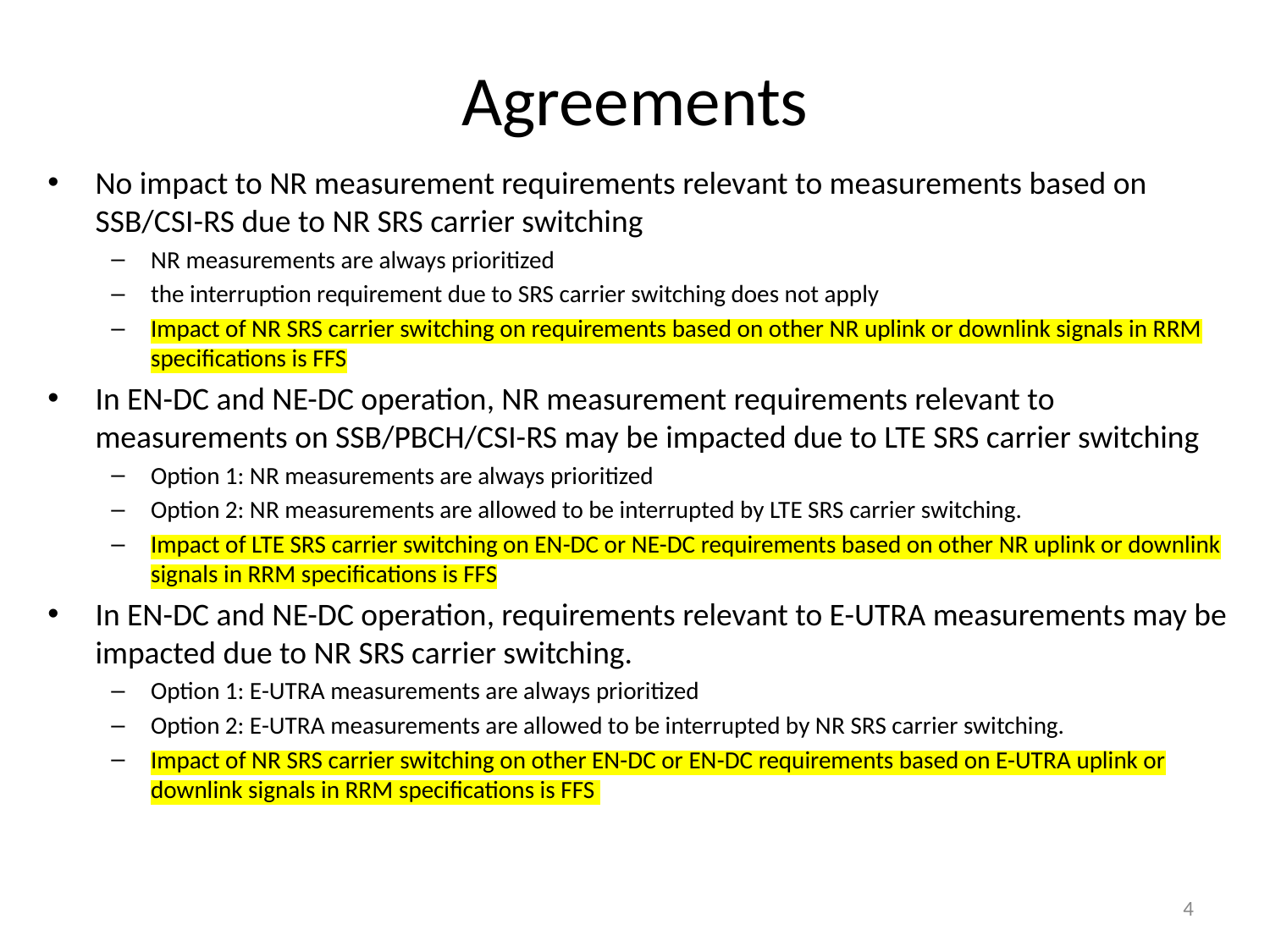

# Agreements
No impact to NR measurement requirements relevant to measurements based on SSB/CSI-RS due to NR SRS carrier switching
NR measurements are always prioritized
the interruption requirement due to SRS carrier switching does not apply
Impact of NR SRS carrier switching on requirements based on other NR uplink or downlink signals in RRM specifications is FFS
In EN-DC and NE-DC operation, NR measurement requirements relevant to measurements on SSB/PBCH/CSI-RS may be impacted due to LTE SRS carrier switching
Option 1: NR measurements are always prioritized
Option 2: NR measurements are allowed to be interrupted by LTE SRS carrier switching.
Impact of LTE SRS carrier switching on EN-DC or NE-DC requirements based on other NR uplink or downlink signals in RRM specifications is FFS
In EN-DC and NE-DC operation, requirements relevant to E-UTRA measurements may be impacted due to NR SRS carrier switching.
Option 1: E-UTRA measurements are always prioritized
Option 2: E-UTRA measurements are allowed to be interrupted by NR SRS carrier switching.
Impact of NR SRS carrier switching on other EN-DC or EN-DC requirements based on E-UTRA uplink or downlink signals in RRM specifications is FFS

4